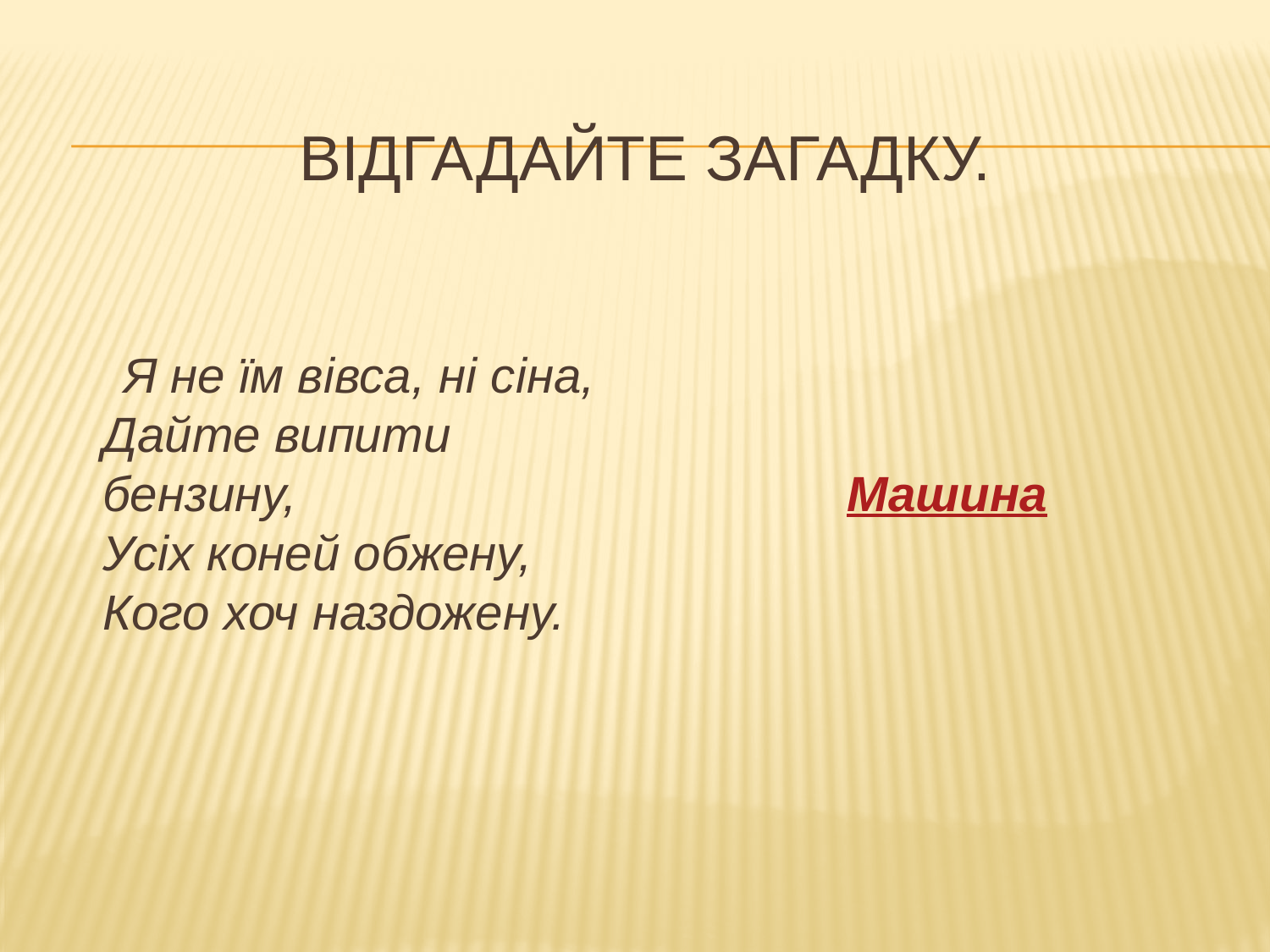

# Відгадайте загадку.

Машина
     Я не їм вівса, ні сіна,
Дайте випити бензину,
Усіх коней обжену,
Кого хоч наздожену.